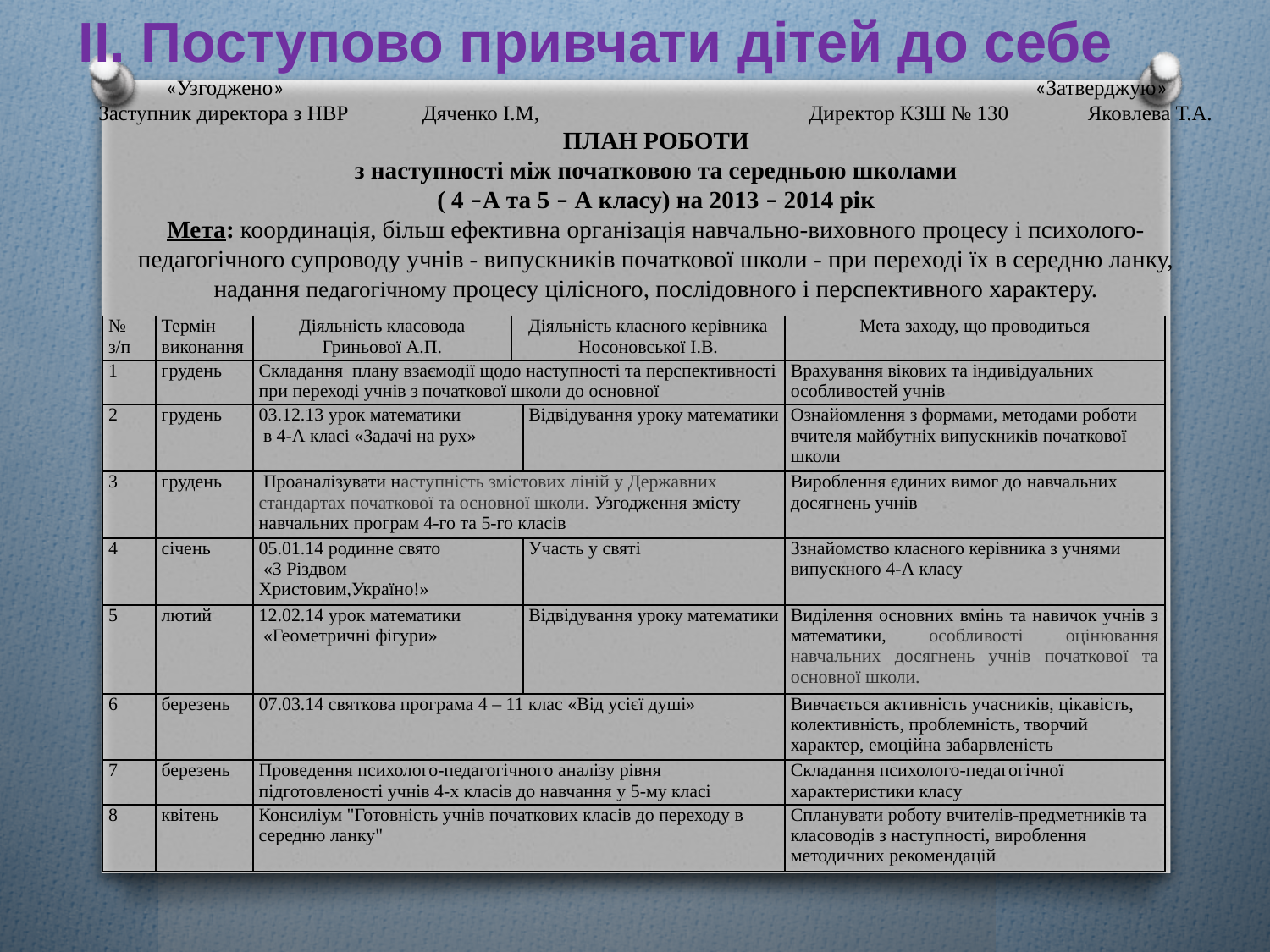

ІІ. Поступово привчати дітей до себе
    «Узгоджено»                                                                                                                                              «Затверджую»
Заступник директора з НВР              Дяченко І.М,                                                   Директор КЗШ № 130               Яковлева Т.А.
ПЛАН РОБОТИ
з наступності між початковою та середньою школами
( 4 –А та 5 – А класу) на 2013 – 2014 рік
Мета: координація, більш ефективна організація навчально-виховного процесу і психолого-педагогічного супроводу учнів - випускників початкової школи - при переході їх в середню ланку, надання педагогічному процесу цілісного, послідовного і перспективного характеру.
| № з/п | Термін виконання | Діяльність класовода Гриньової А.П. | Діяльність класного керівника Носоновської І.В. |  | Мета заходу, що проводиться |
| --- | --- | --- | --- | --- | --- |
| 1 | грудень | Складання плану взаємодії щодо наступності та перспективності при переході учнів з початкової школи до основної |  |  | Врахування вікових та індивідуальних особливостей учнів |
| 2 | грудень | 03.12.13 урок математики в 4-А класі «Задачі на рух» |  | Відвідування уроку математики | Ознайомлення з формами, методами роботи вчителя майбутніх випускників початкової школи |
| 3 | грудень | Проаналізувати наступність змістових ліній у Державних стандартах початкової та основної школи. Узгодження змісту навчальних програм 4-го та 5-го класів |  |  | Вироблення єдиних вимог до навчальних досягнень учнів |
| 4 | січень | 05.01.14 родинне свято «З Різдвом Христовим,Україно!» |  | Участь у святі | Ззнайомство класного керівника з учнями випускного 4-А класу |
| 5 | лютий | 12.02.14 урок математики «Геометричні фігури» |  | Відвідування уроку математики | Виділення основних вмінь та навичок учнів з математики, особливості оцінювання навчальних досягнень учнів початкової та основної школи. |
| 6 | березень | 07.03.14 святкова програма 4 – 11 клас «Від усієї душі» |  |  | Вивчається активність учасників, цікавість, колективність, проблемність, творчий характер, емоційна забарвленість |
| 7 | березень | Проведення психолого-педагогічного аналізу рівня підготовленості учнів 4-х класів до навчання у 5-му класі |  |  | Складання психолого-педагогічної характеристики класу |
| 8 | квітень | Консиліум "Готовність учнів початкових класів до переходу в середню ланку" |  |  | Спланувати роботу вчителів-предметників та класоводів з наступності, вироблення методичних рекомендацій |